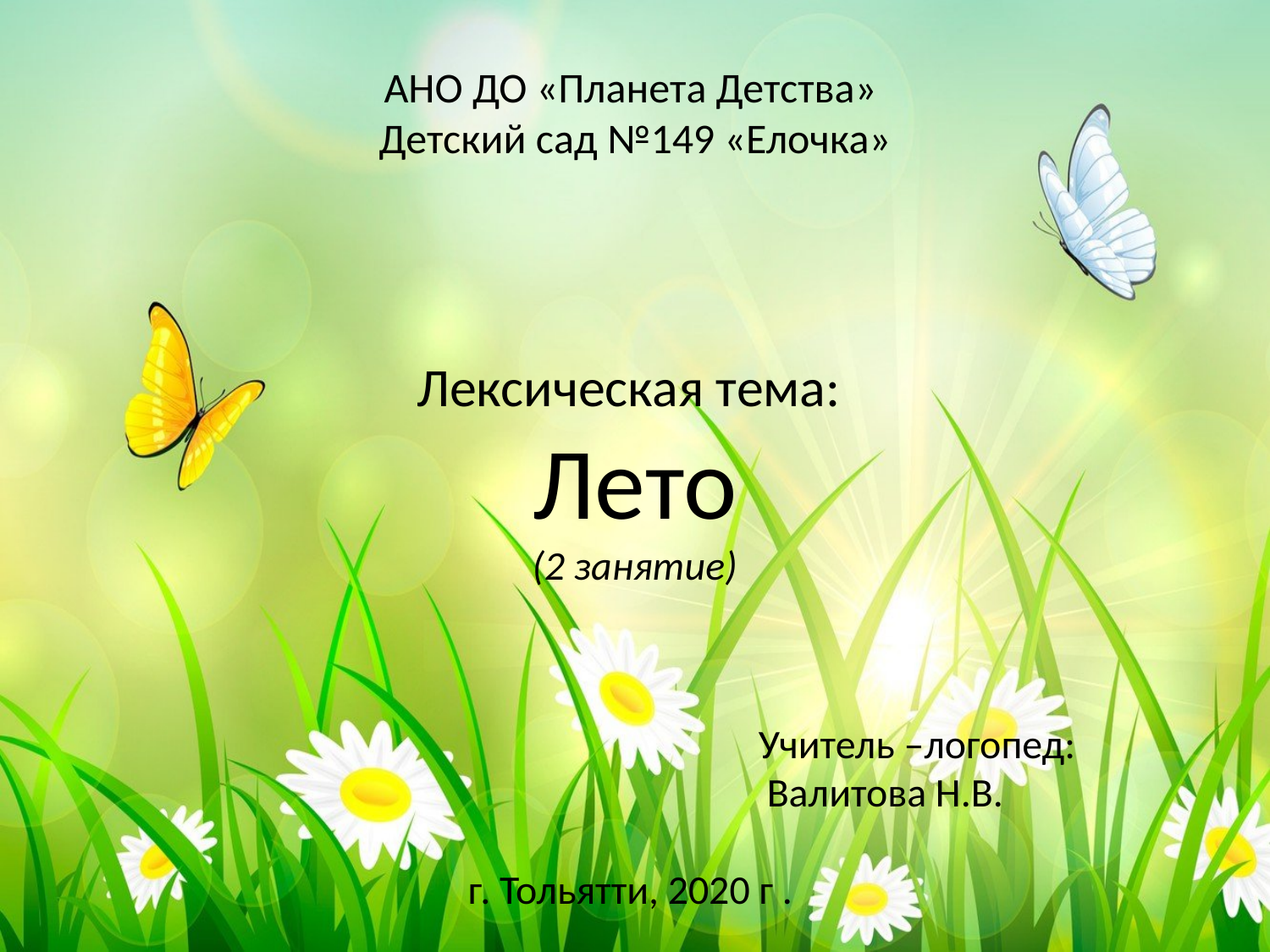

# АНО ДО «Планета Детства» Детский сад №149 «Елочка»

Лексическая тема:
Лето
(2 занятие)

                                                              Учитель –логопед:
                                                       Валитова Н.В.

г. Тольятти, 2020 г .